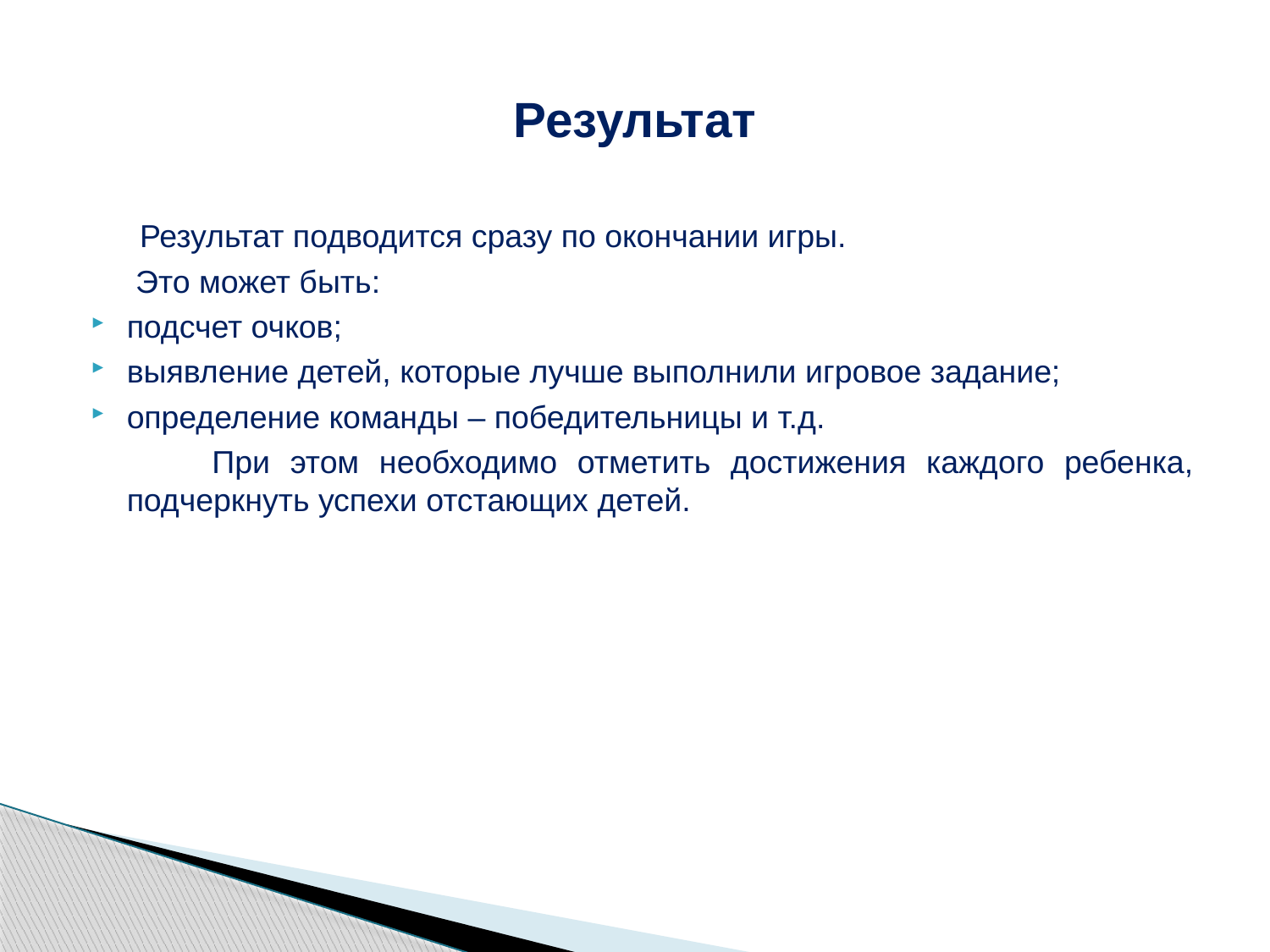

# Результат
     Результат подводится сразу по окончании игры.
     Это может быть:
подсчет очков;
выявление детей, которые лучше выполнили игровое задание;
определение команды – победительницы и т.д.
      При этом необходимо отметить достижения каждого ребенка, подчеркнуть успехи отстающих детей.